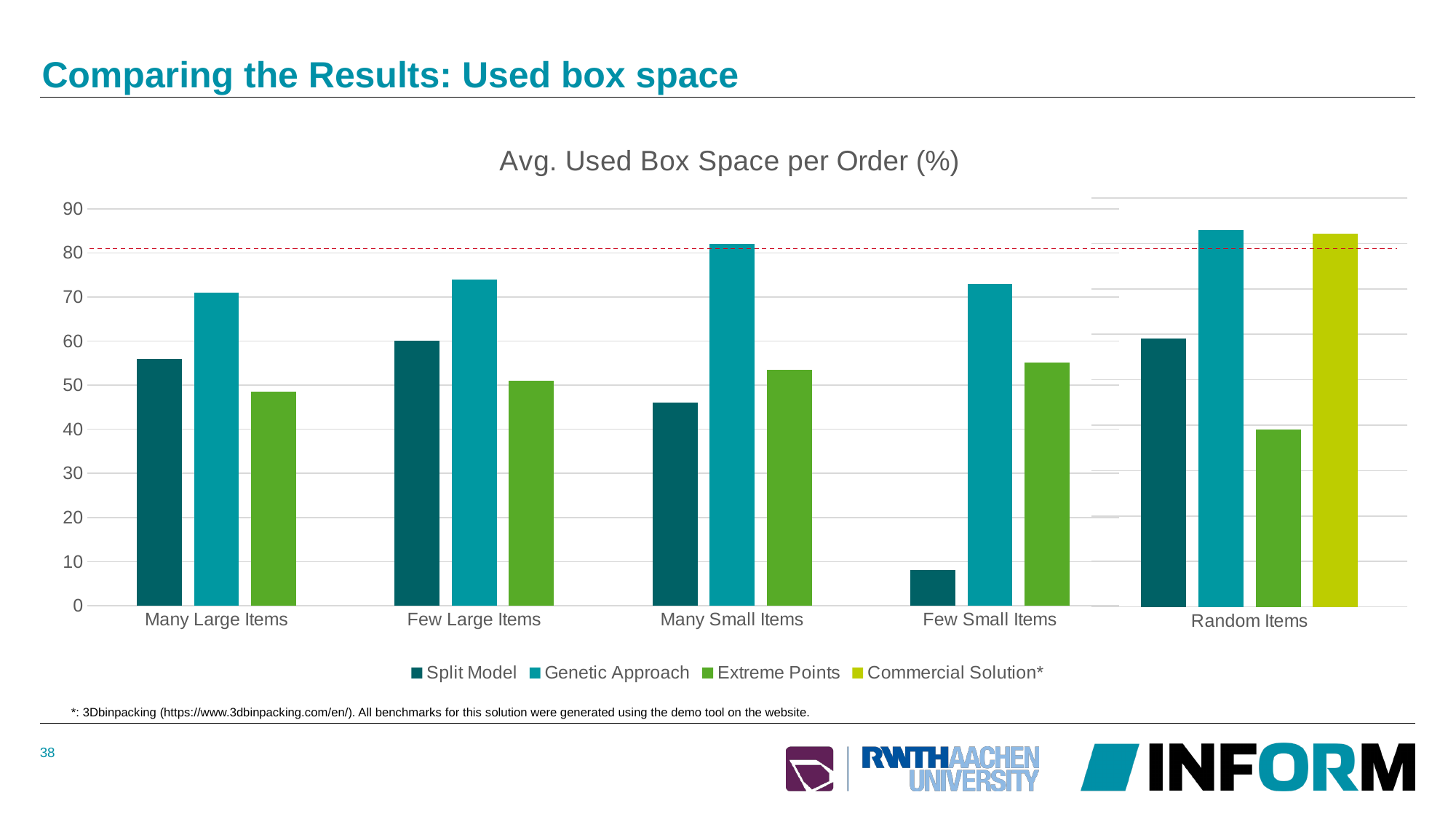

# Comparing the Results: Used box space

### Chart: Avg. Used Box Space per Order (%)

| Category | Split Model | Genetic Approach | Extreme Points |
|---|---|---|---|
| Many Large Items | 56.0 | 71.0 | 48.6 |
| Few Large Items | 60.0 | 74.0 | 51.0 |
| Many Small Items | 46.0 | 82.0 | 53.4 |
| Few Small Items | 8.0 | 73.0 | 55.199999999999996 |

### Chart

| Category | Split Model | Genetic Approach | Extreme Points | Commercial Solution* |
|---|---|---|---|---|
| Random Items | 59.0 | 83.0 | 39.0 | 82.11 |

### Chart

| Category | Split Model | Genetic Approach | Extreme Points | Commercial Solution* |
|---|---|---|---|---|
|  | None | None | None | None |
*: 3Dbinpacking (https://www.3dbinpacking.com/en/). All benchmarks for this solution were generated using the demo tool on the website.